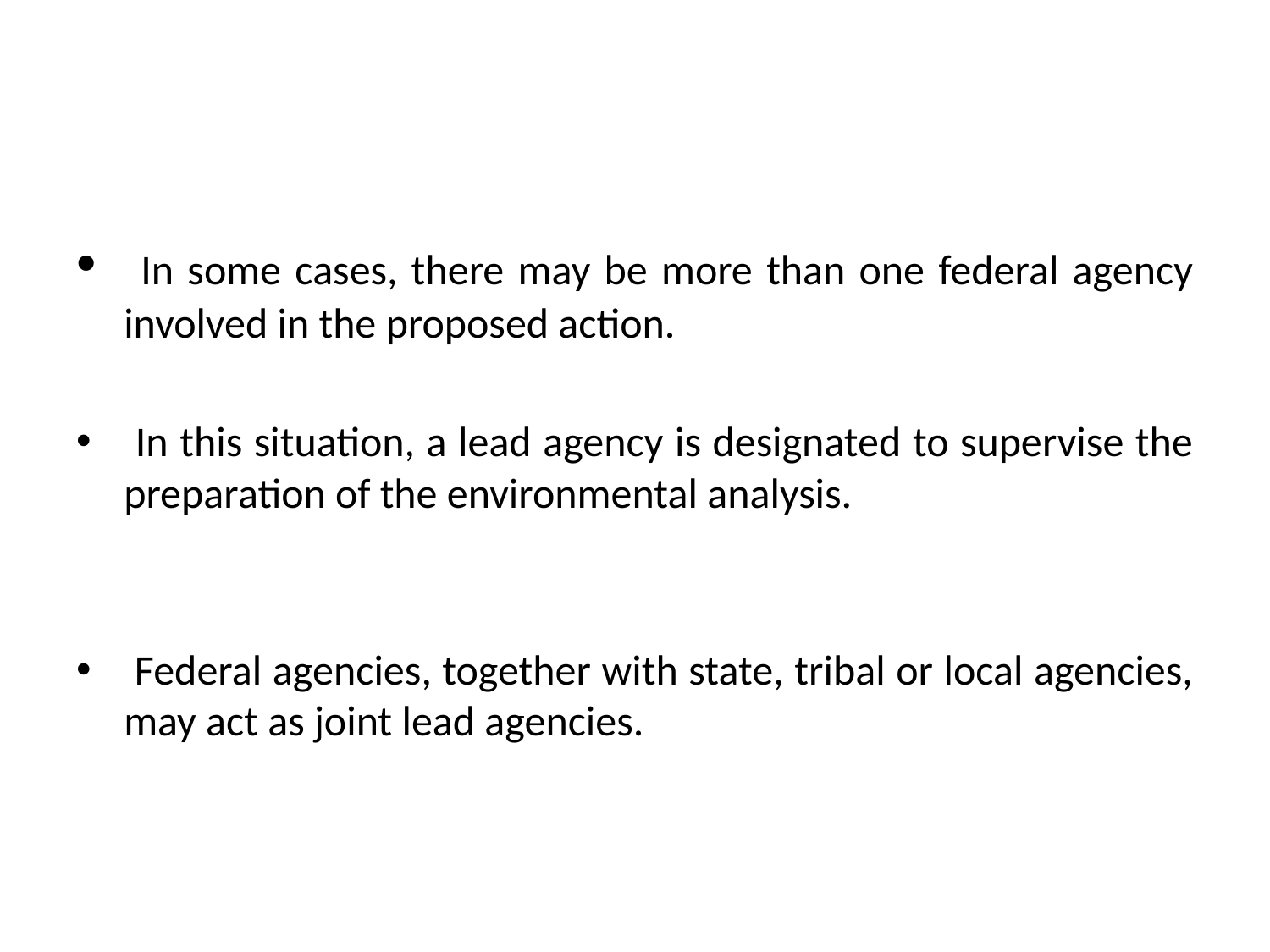

#
 In some cases, there may be more than one federal agency involved in the proposed action.

 In this situation, a lead agency is designated to supervise the preparation of the environmental analysis.

 Federal agencies, together with state, tribal or local agencies, may act as joint lead agencies.